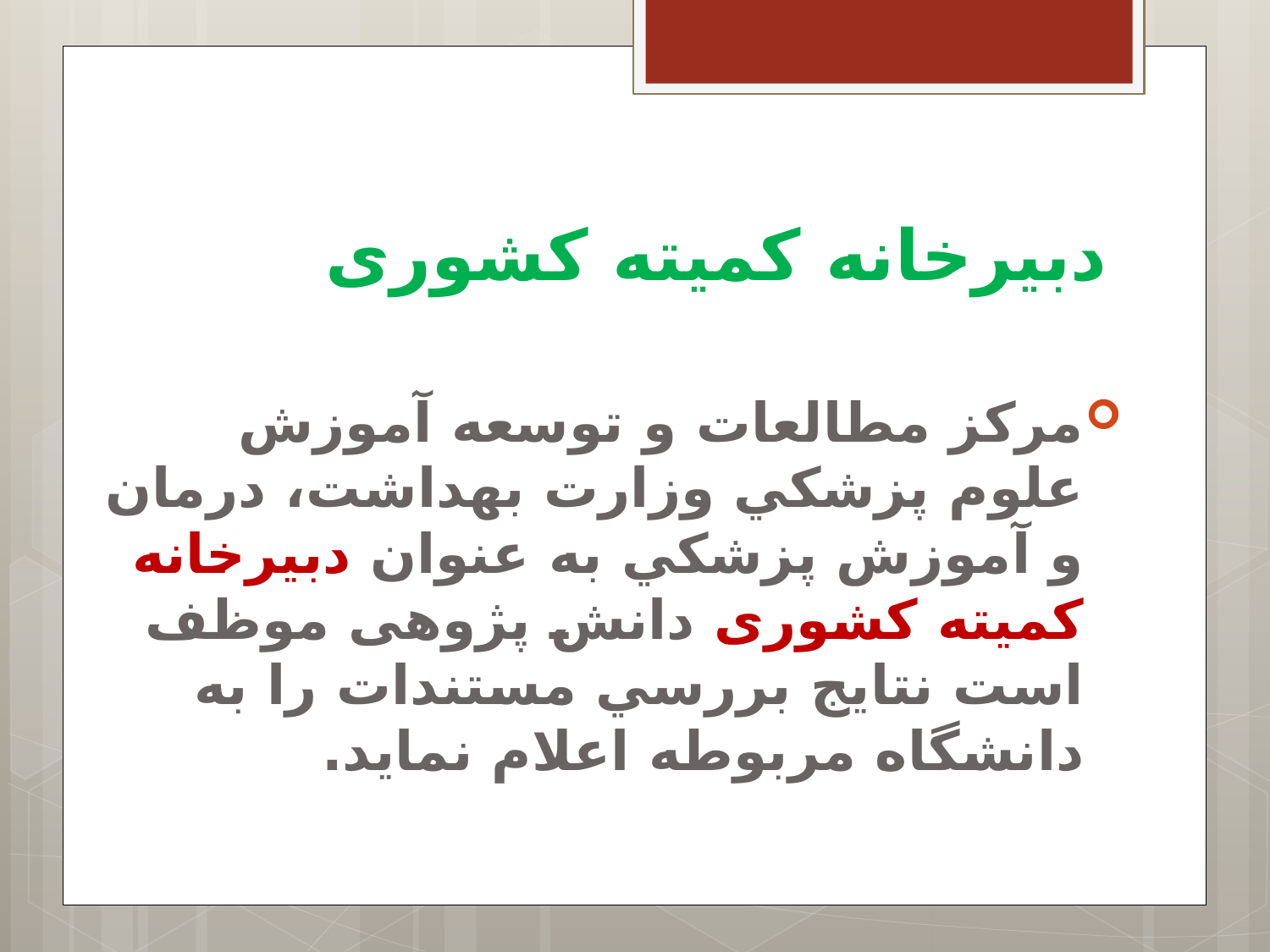

# دبیرخانه کمیته کشوری
مرکز مطالعات و توسعه آموزش علوم پزشكي وزارت بهداشت، درمان و آموزش پزشکي به عنوان دبیرخانه کمیته کشوری دانش پژوهی موظف است نتايج بررسي مستندات را به دانشگاه مربوطه اعلام نمايد.